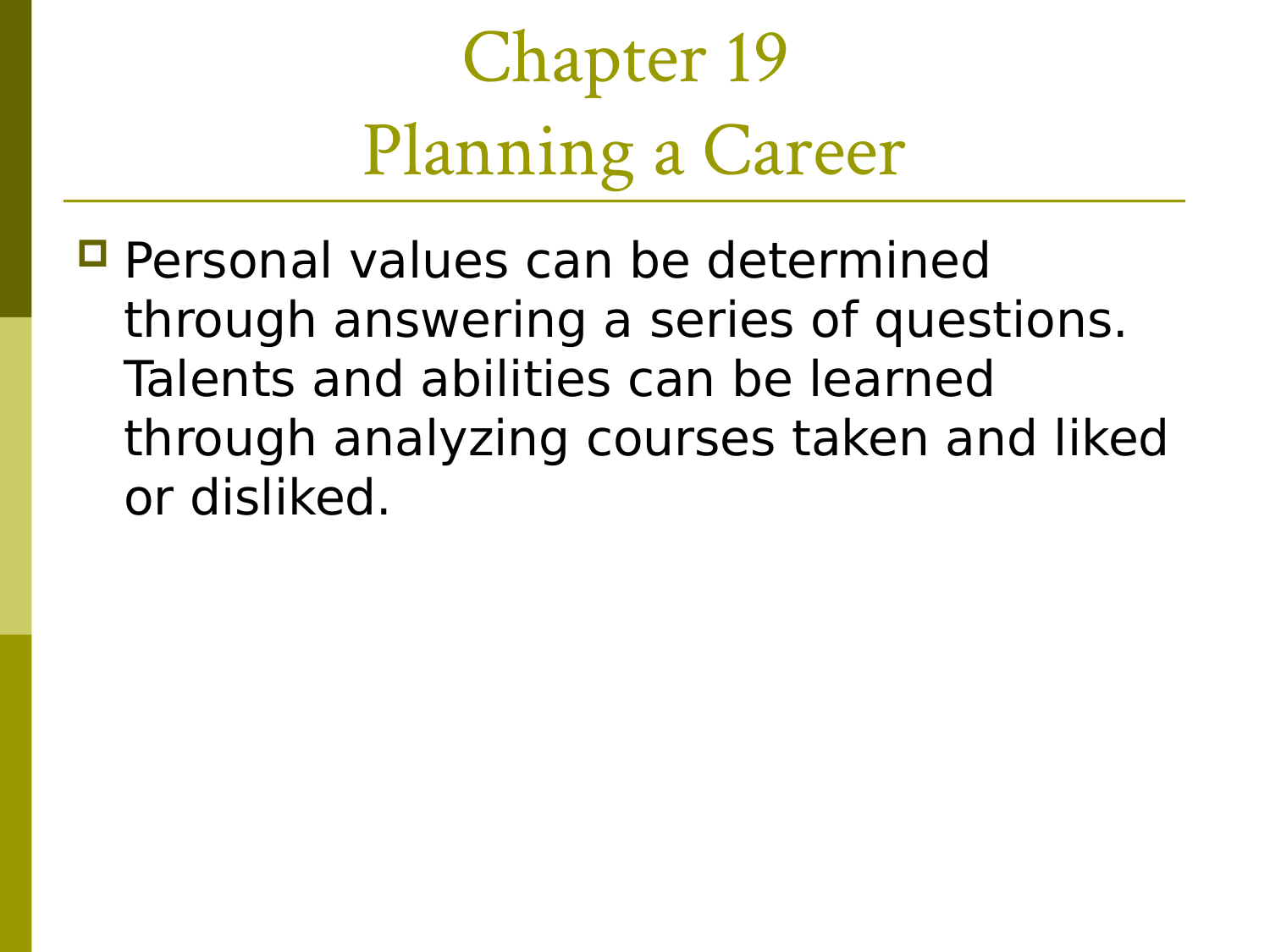

# Chapter 19 Planning a Career
Personal values can be determined through answering a series of questions. Talents and abilities can be learned through analyzing courses taken and liked or disliked.